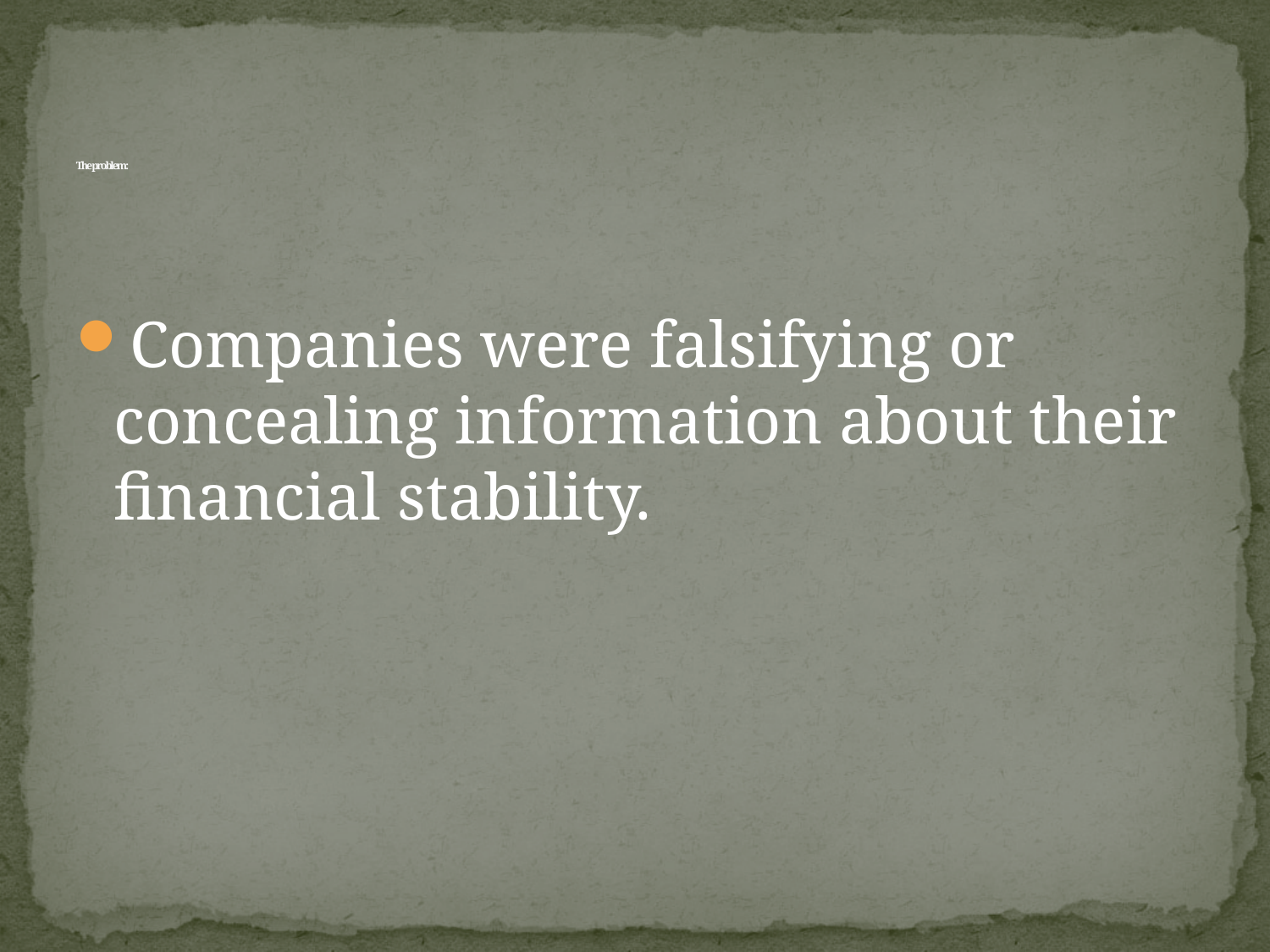

# The problem:

Companies were falsifying or concealing information about their financial stability.